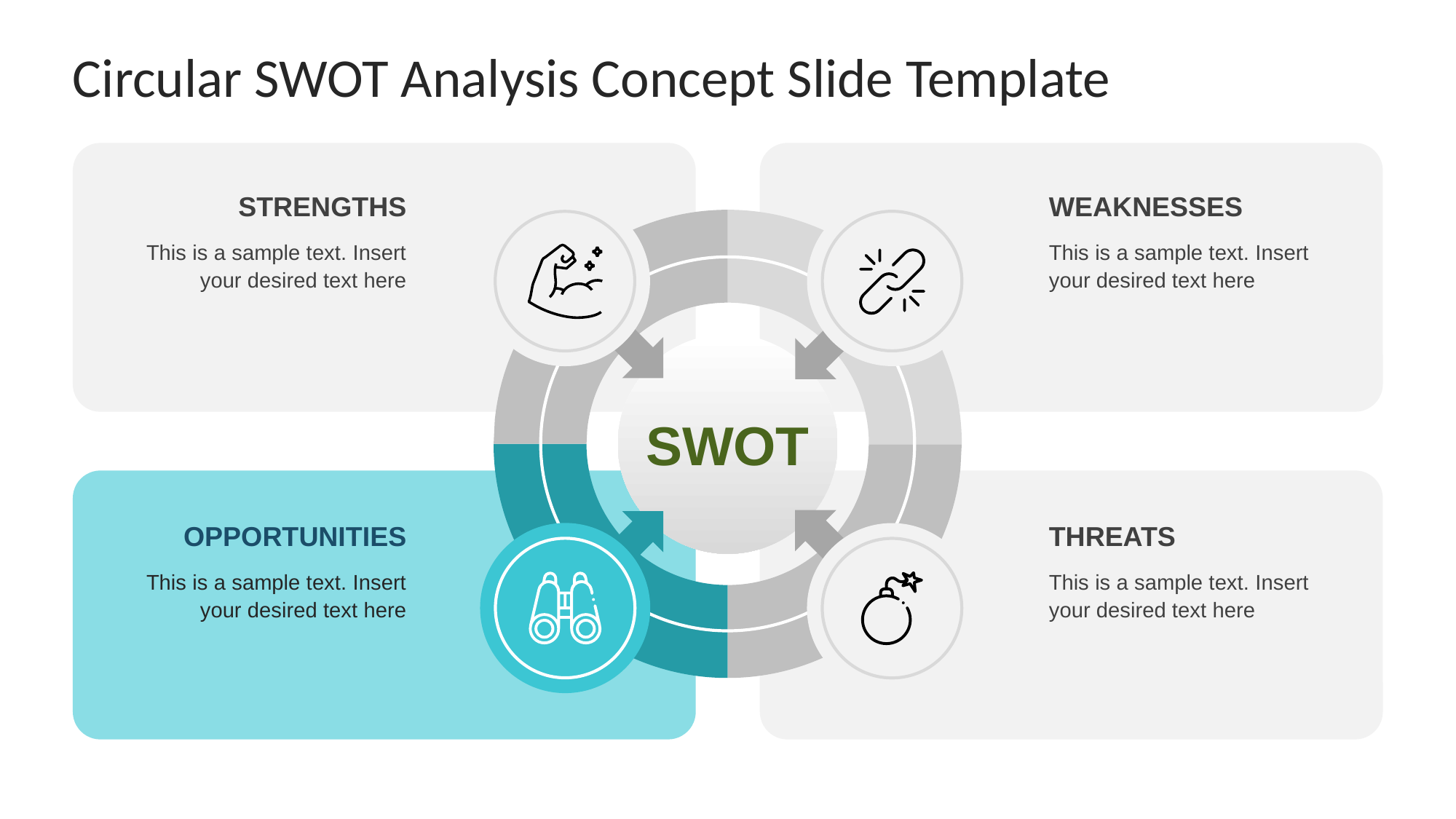

# Circular SWOT Analysis Concept Slide Template

STRENGTHS
This is a sample text. Insert your desired text here
WEAKNESSES
This is a sample text. Insert your desired text here

SWOT

OPPORTUNITIES
This is a sample text. Insert your desired text here
THREATS
This is a sample text. Insert your desired text here